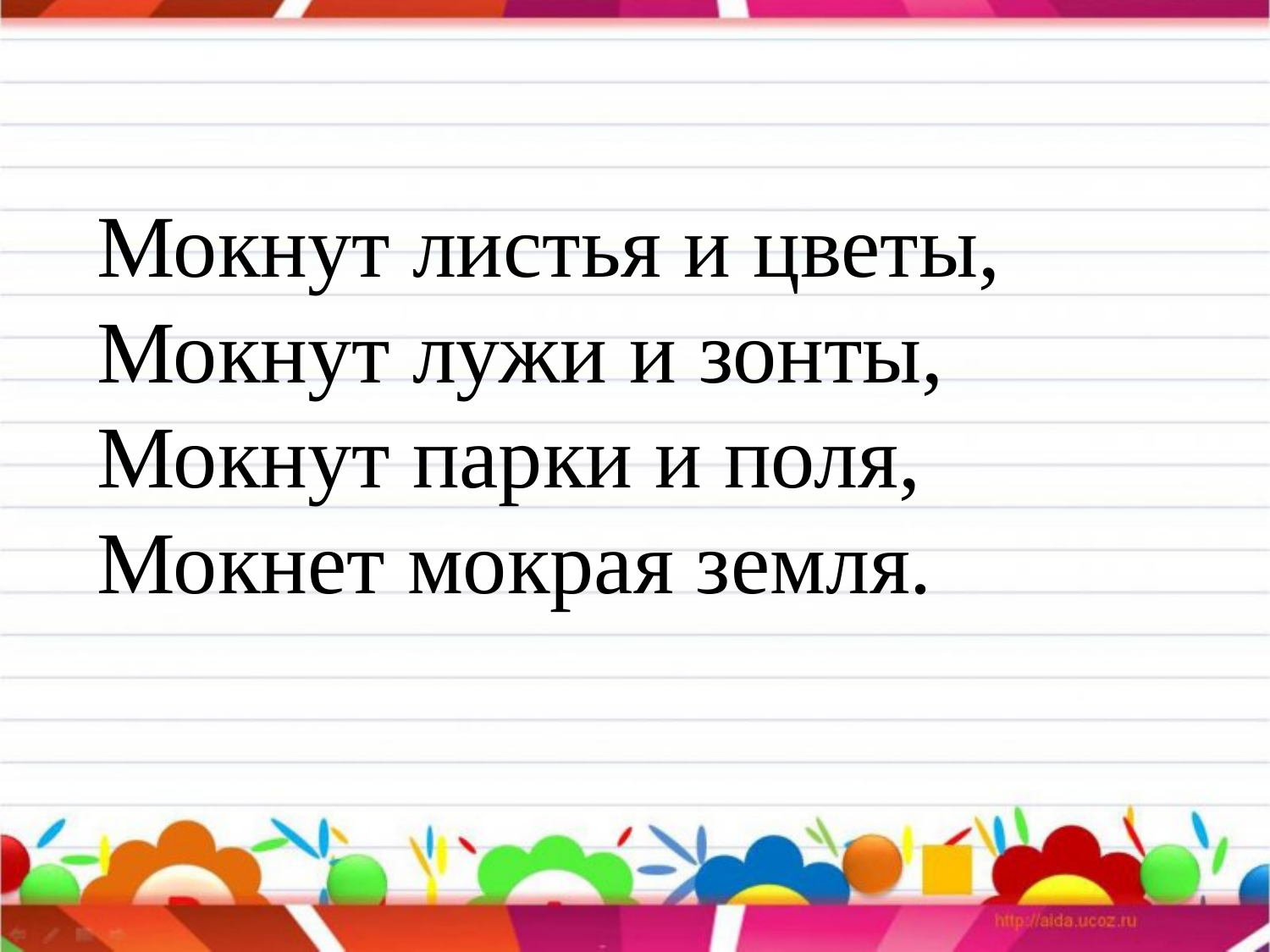

Мокнут листья и цветы,
Мокнут лужи и зонты,
Мокнут парки и поля,
Мокнет мокрая земля.